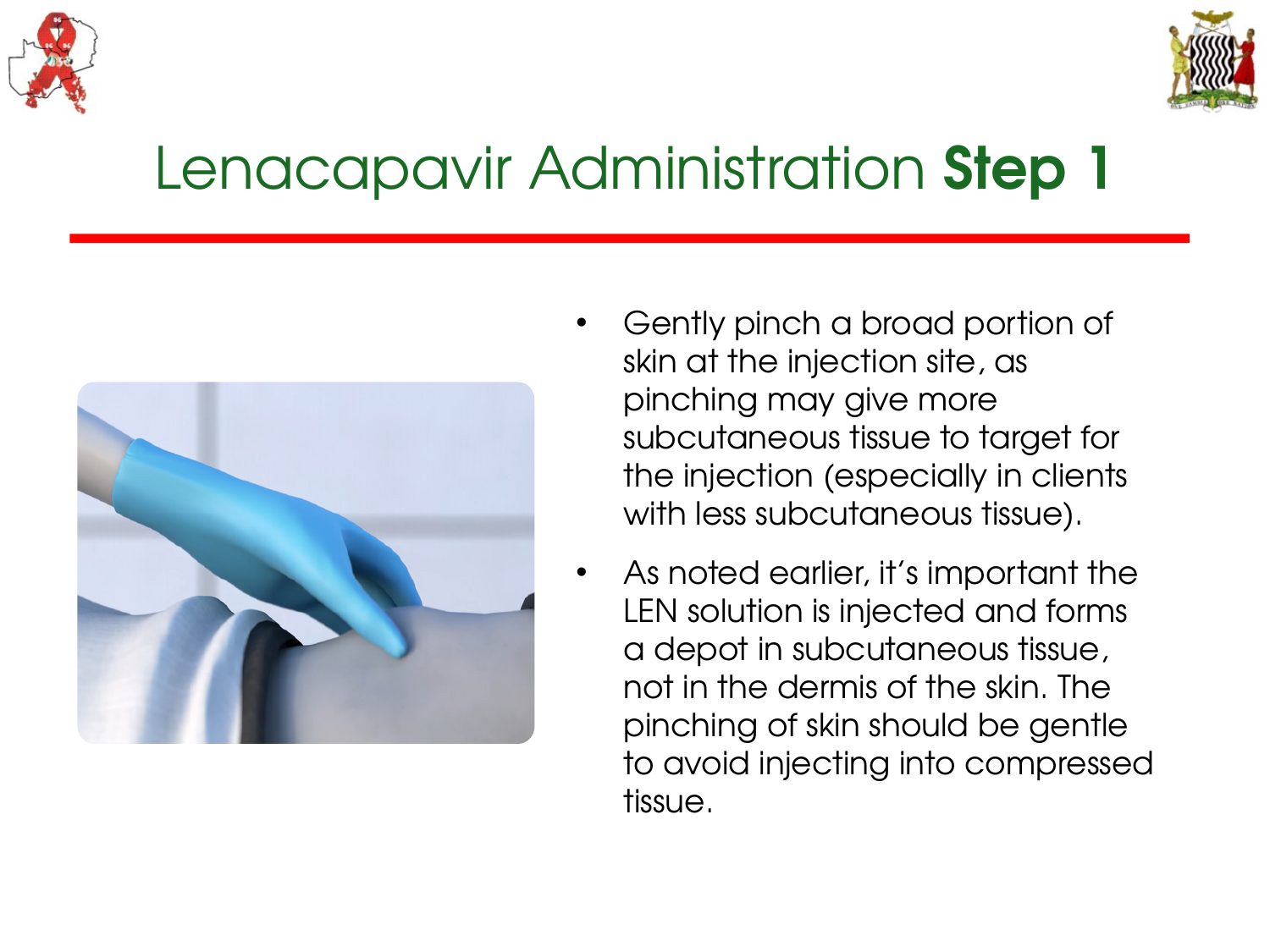

# Lenacapavir Administration Step 1
Gently pinch a broad portion of skin at the injection site, as pinching may give more subcutaneous tissue to target for the injection (especially in clients with less subcutaneous tissue).
As noted earlier, it’s important the LEN solution is injected and forms a depot in subcutaneous tissue, not in the dermis of the skin. The pinching of skin should be gentle to avoid injecting into compressed tissue.